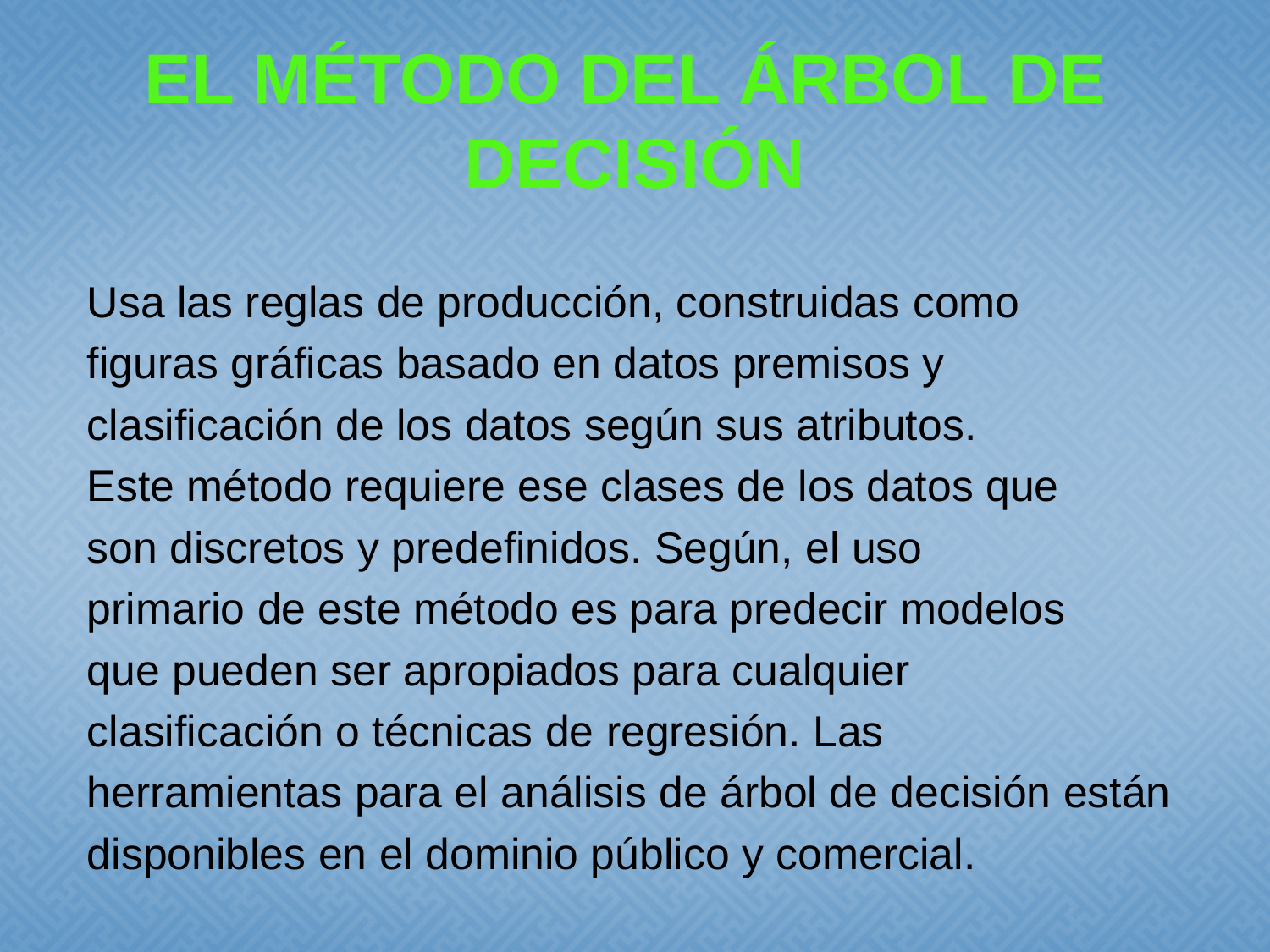

# EL MÉTODO DEL ÁRBOL DE DECISIÓN
Usa las reglas de producción, construidas como
figuras gráficas basado en datos premisos y
clasificación de los datos según sus atributos.
Este método requiere ese clases de los datos que
son discretos y predefinidos. Según, el uso
primario de este método es para predecir modelos
que pueden ser apropiados para cualquier
clasificación o técnicas de regresión. Las
herramientas para el análisis de árbol de decisión están
disponibles en el dominio público y comercial.